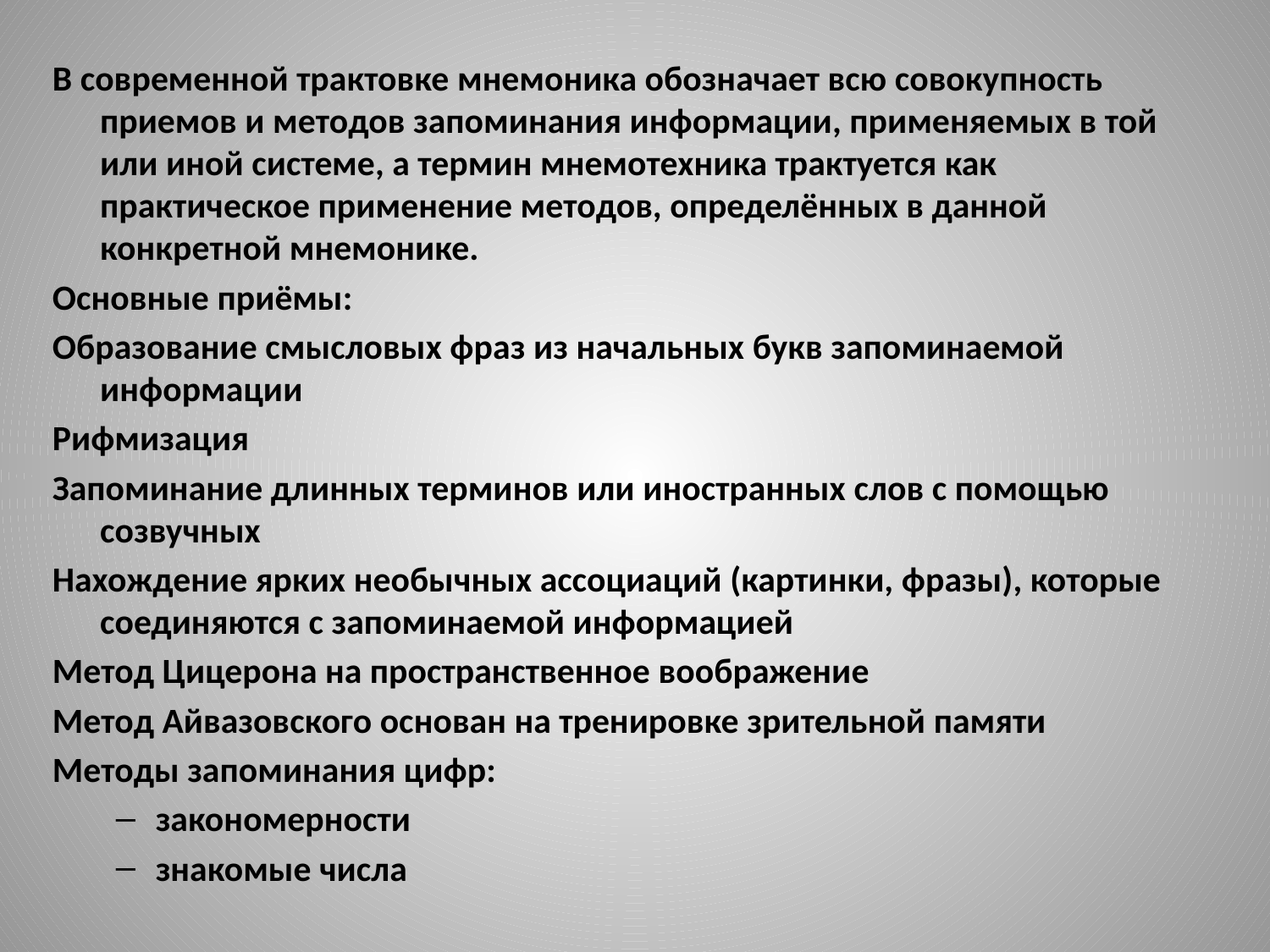

В современной трактовке мнемоника обозначает всю совокупность приемов и методов запоминания информации, применяемых в той или иной системе, а термин мнемотехника трактуется как практическое применение методов, определённых в данной конкретной мнемонике.
Основные приёмы:
Образование смысловых фраз из начальных букв запоминаемой информации
Рифмизация
Запоминание длинных терминов или иностранных слов с помощью созвучных
Нахождение ярких необычных ассоциаций (картинки, фразы), которые соединяются с запоминаемой информацией
Метод Цицерона на пространственное воображение
Метод Айвазовского основан на тренировке зрительной памяти
Методы запоминания цифр:
закономерности
знакомые числа